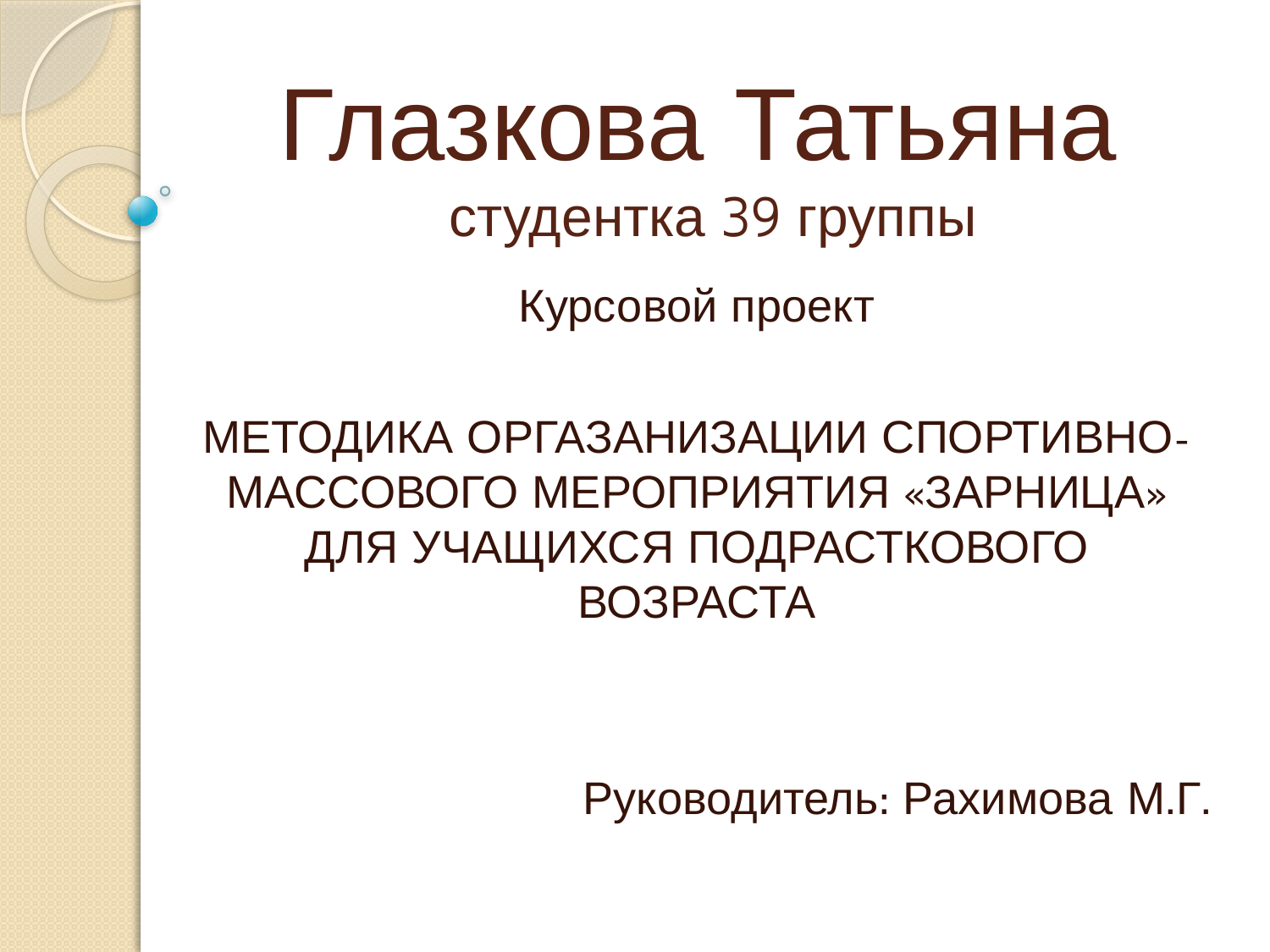

# Глазкова Татьяна студентка 39 группы
Курсовой проект

МЕТОДИКА ОРГАЗАНИЗАЦИИ СПОРТИВНО-МАССОВОГО МЕРОПРИЯТИЯ «ЗАРНИЦА» ДЛЯ УЧАЩИХСЯ ПОДРАСТКОВОГО ВОЗРАСТА

Руководитель: Рахимова М.Г.